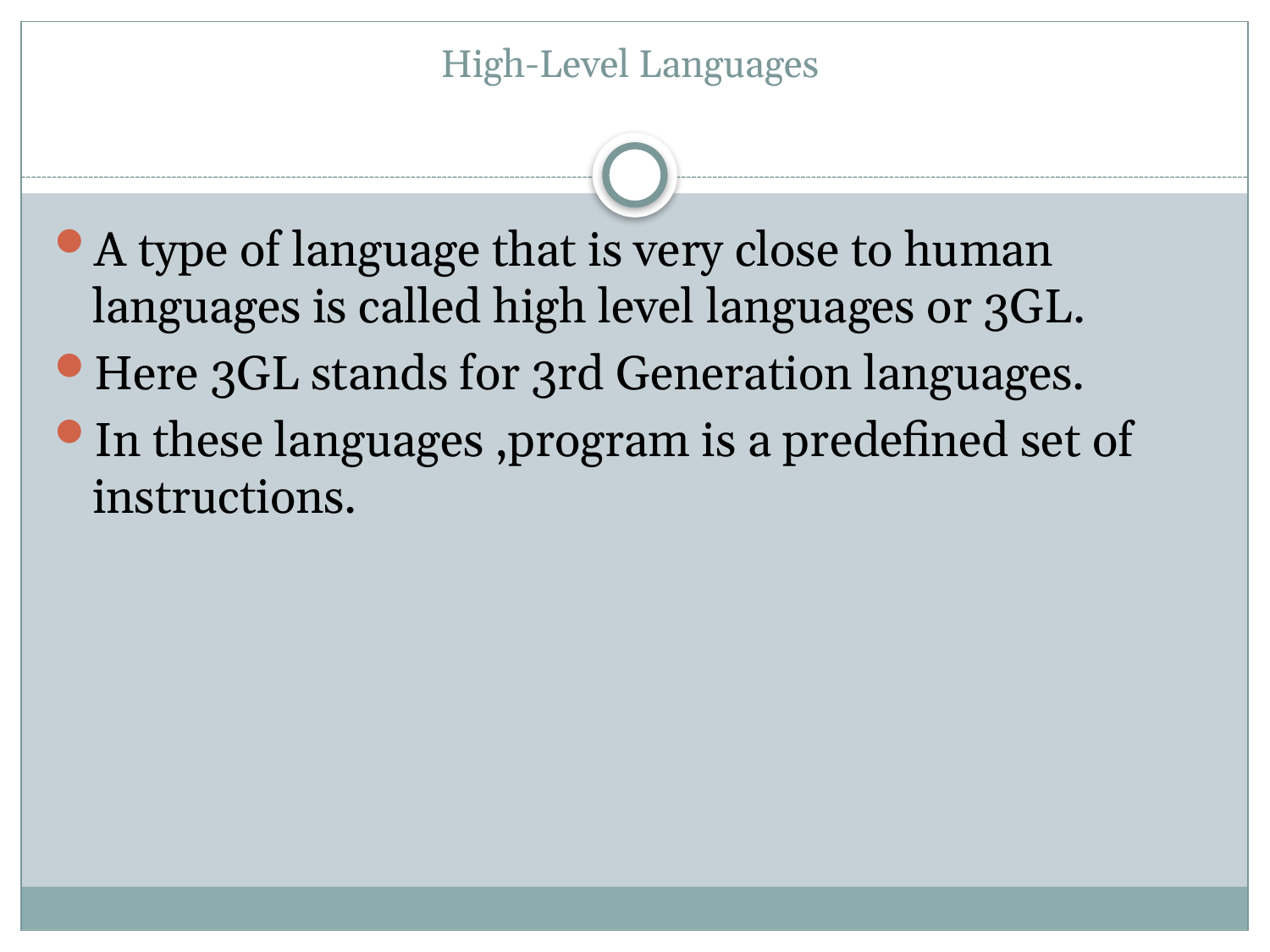

# High-Level Languages
A type of language that is very close to human languages is called high level languages or 3GL.
Here 3GL stands for 3rd Generation languages.
In these languages ,program is a predefined set of instructions.